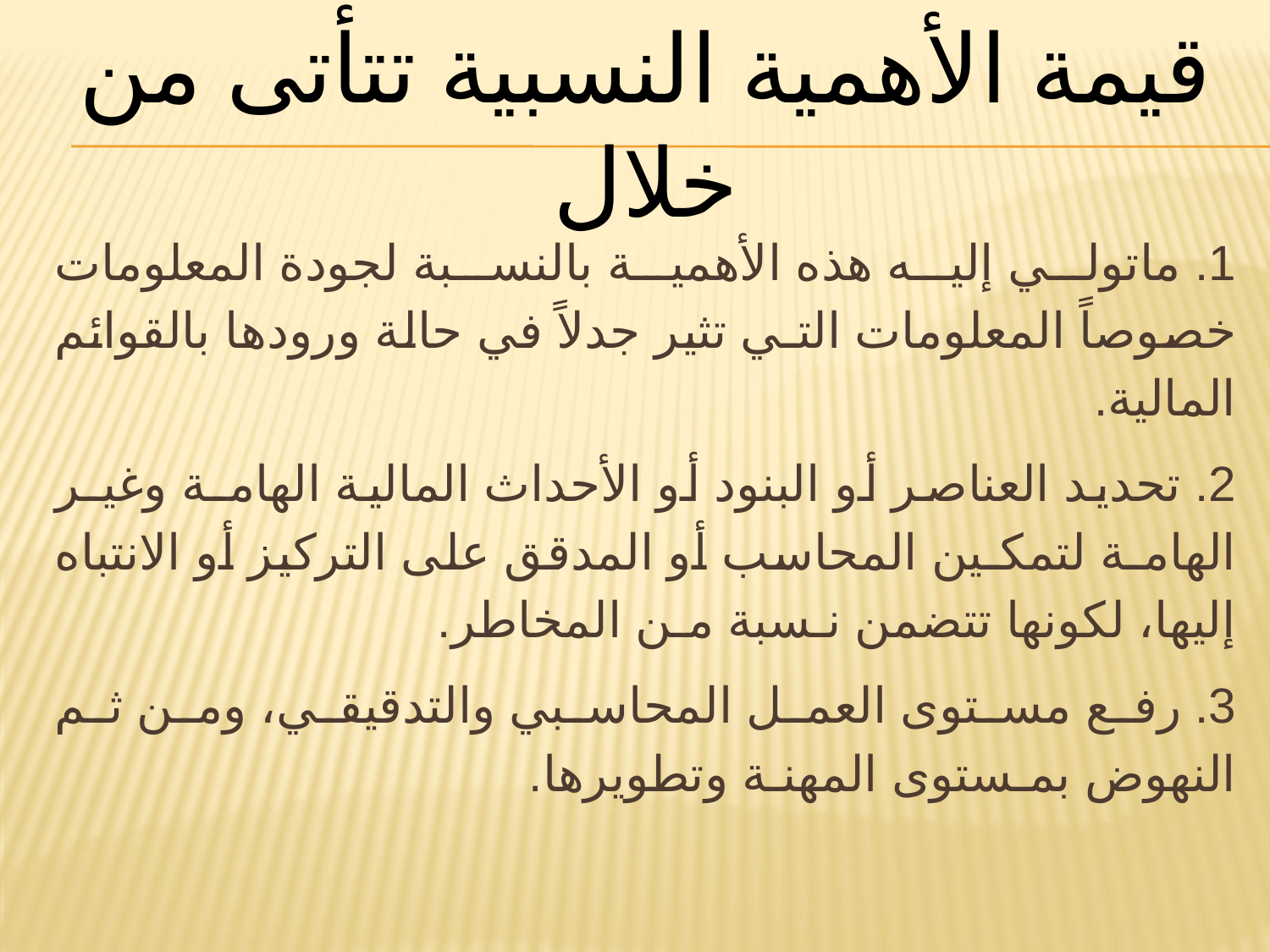

# قيمة الأهمية النسبية تتأتى من خلال
1. ماتولي إليه هذه الأهمية بالنسبة لجودة المعلومات خصوصاً المعلومات التـي تثير جدلاً في حالة ورودها بالقوائم المالية.
2. تحديد العناصر أو البنود أو الأحداث المالية الهامـة وغيـر الهامـة لتمكـين المحاسب أو المدقق على التركيز أو الانتباه إليها، لكونها تتضمن نـسبة مـن المخاطر.
3. رفع مستوى العمل المحاسبي والتدقيقي، ومن ثم النهوض بمـستوى المهنـة وتطويرها.